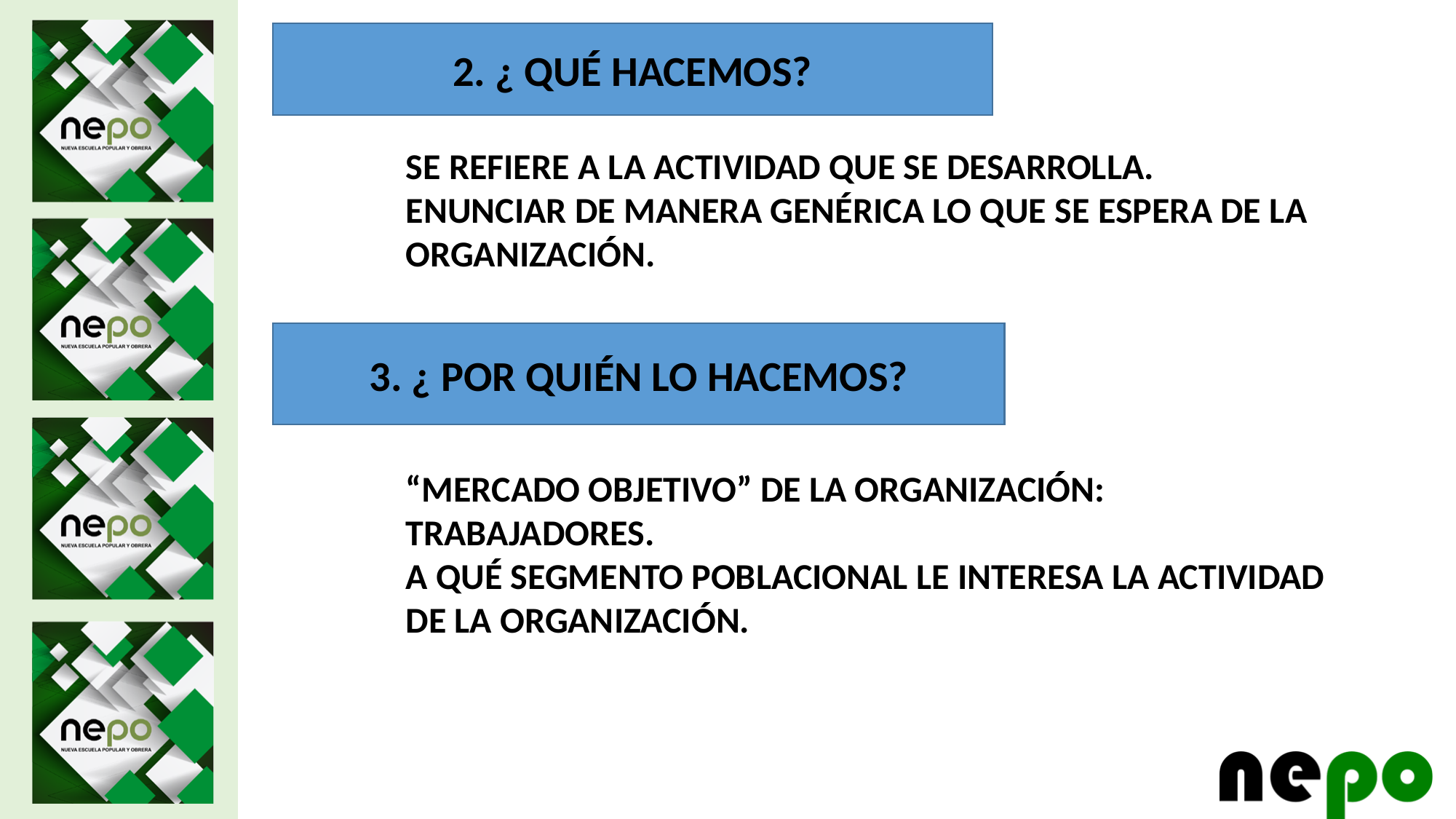

2. ¿ QUÉ HACEMOS?
SE REFIERE A LA ACTIVIDAD QUE SE DESARROLLA.
ENUNCIAR DE MANERA GENÉRICA LO QUE SE ESPERA DE LA ORGANIZACIÓN.
3. ¿ POR QUIÉN LO HACEMOS?
“MERCADO OBJETIVO” DE LA ORGANIZACIÓN: TRABAJADORES.
A QUÉ SEGMENTO POBLACIONAL LE INTERESA LA ACTIVIDAD DE LA ORGANIZACIÓN.